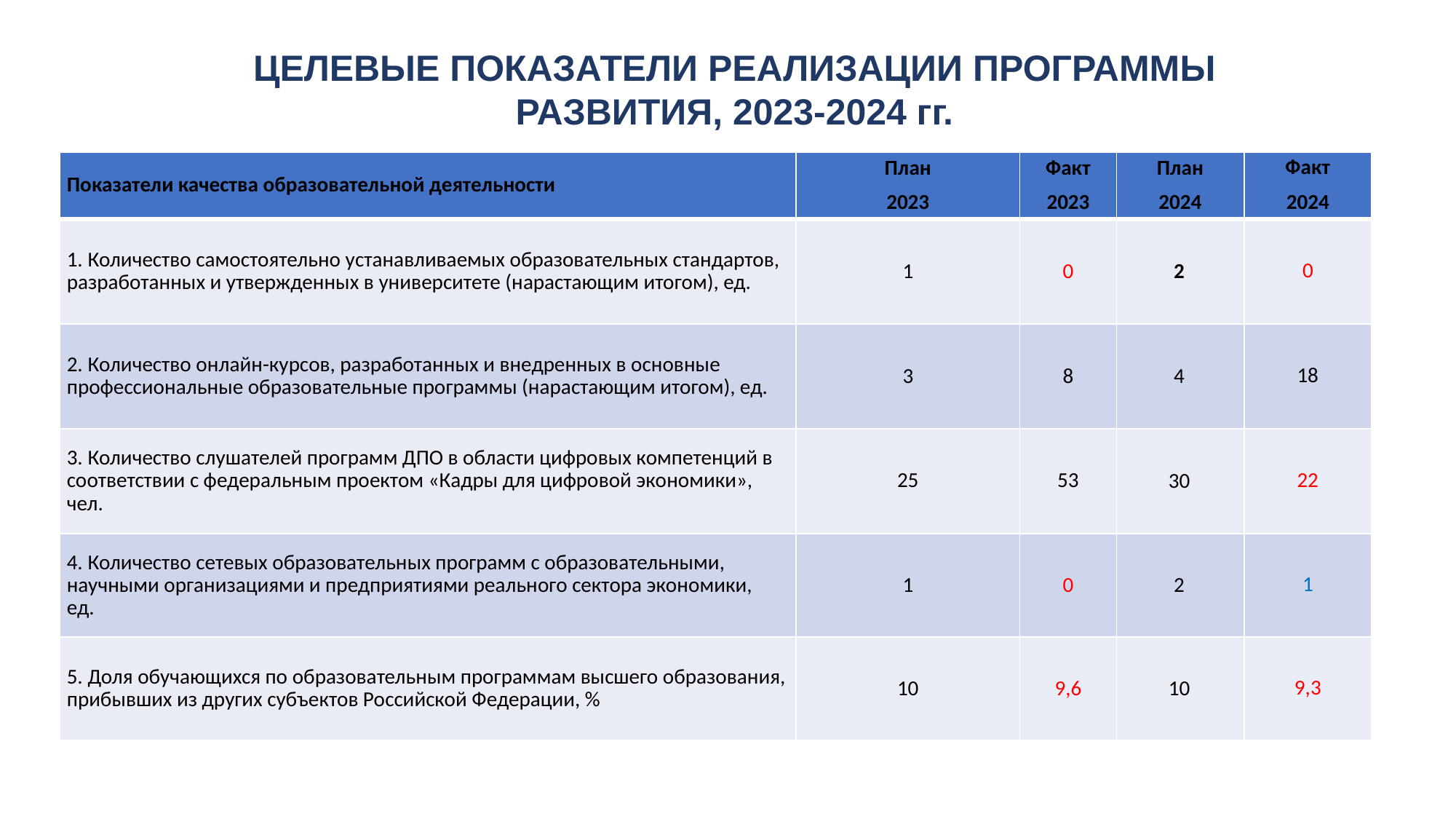

ЦЕЛЕВЫЕ ПОКАЗАТЕЛИ РЕАЛИЗАЦИИ ПРОГРАММЫ РАЗВИТИЯ, 2023-2024 гг.
| Показатели качества образовательной деятельности | План 2023 | Факт 2023 | План 2024 | Факт 2024 |
| --- | --- | --- | --- | --- |
| 1. Количество самостоятельно устанавливаемых образовательных стандартов, разработанных и утвержденных в университете (нарастающим итогом), ед. | 1 | 0 | 2 | 0 |
| 2. Количество онлайн-курсов, разработанных и внедренных в основные профессиональные образовательные программы (нарастающим итогом), ед. | 3 | 8 | 4 | 18 |
| 3. Количество слушателей программ ДПО в области цифровых компетенций в соответствии с федеральным проектом «Кадры для цифровой экономики», чел. | 25 | 53 | 30 | 22 |
| 4. Количество сетевых образовательных программ с образовательными, научными организациями и предприятиями реального сектора экономики, ед. | 1 | 0 | 2 | 1 |
| 5. Доля обучающихся по образовательным программам высшего образования, прибывших из других субъектов Российской Федерации, % | 10 | 9,6 | 10 | 9,3 |